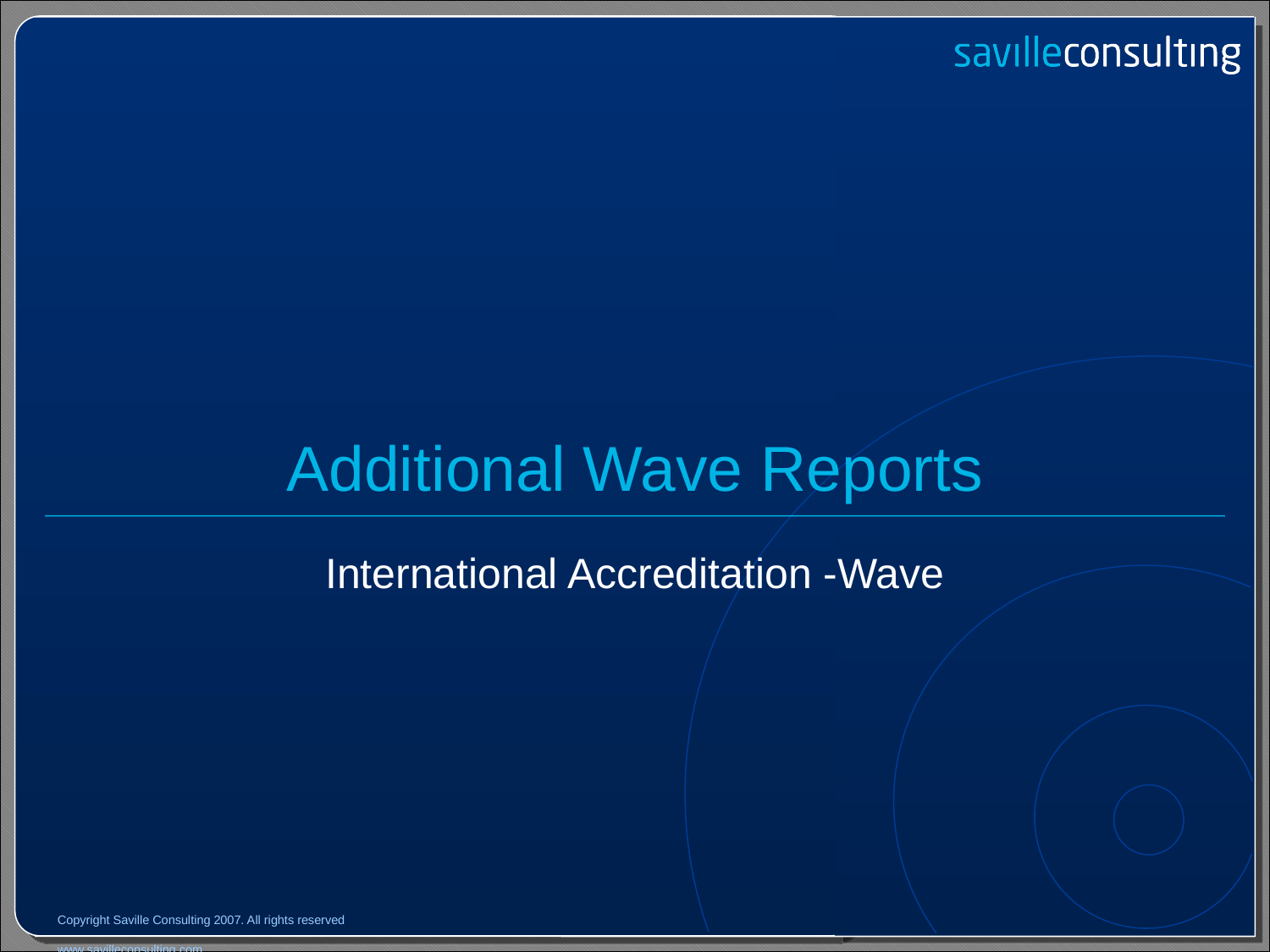

# Additional Wave Reports
International Accreditation -Wave